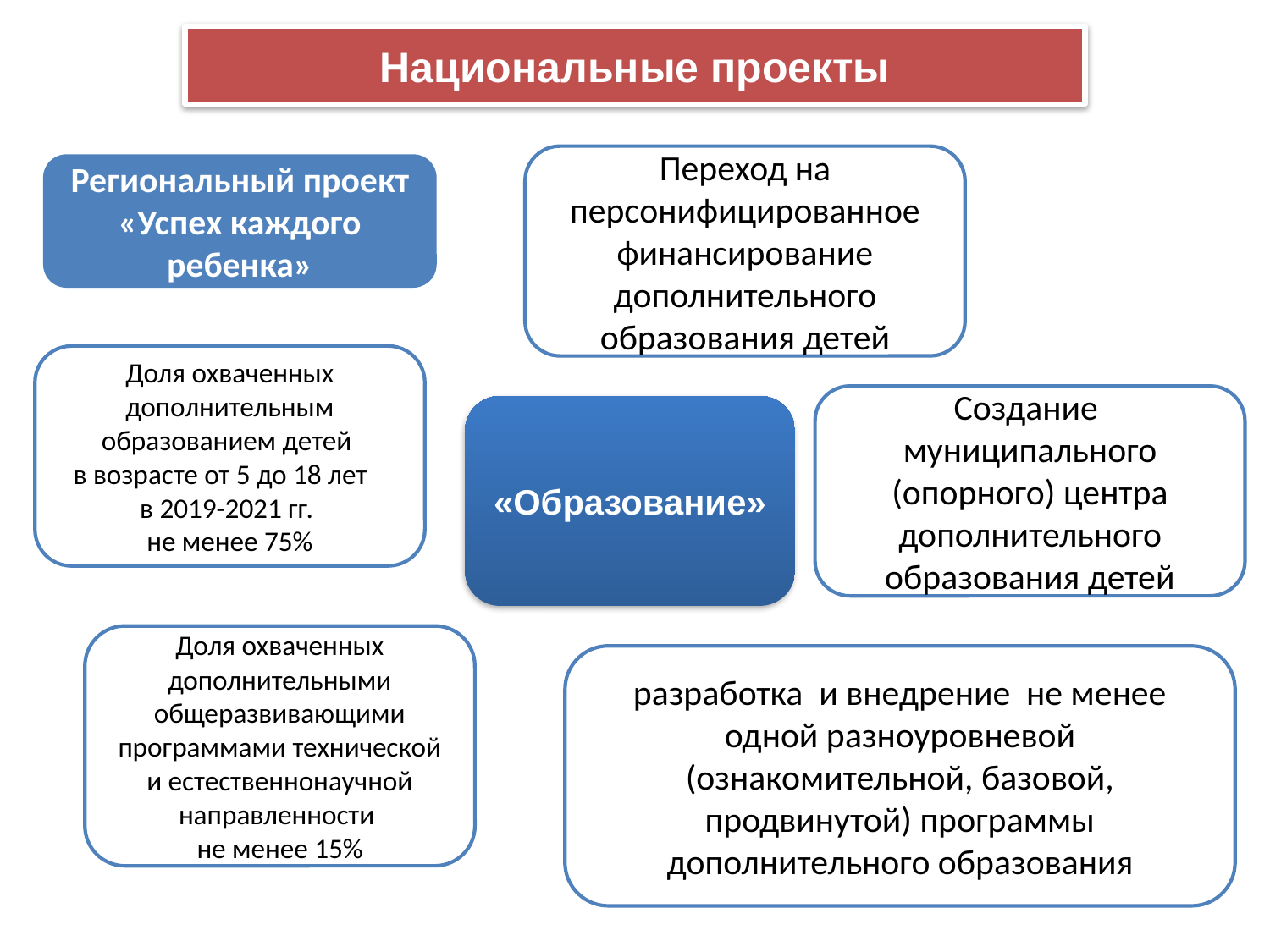

Национальные проекты
Переход на персонифицированное финансирование дополнительного образования детей
Региональный проект «Успех каждого ребенка»
Доля охваченных дополнительным образованием детей
в возрасте от 5 до 18 лет
в 2019-2021 гг.
не менее 75%
Создание  муниципального (опорного) центра дополнительного образования детей
«Образование»
Доля охваченных дополнительными общеразвивающими программами технической и естественнонаучной направленности
не менее 15%
разработка  и внедрение  не менее одной разноуровневой (ознакомительной, базовой, продвинутой) программы дополнительного образования